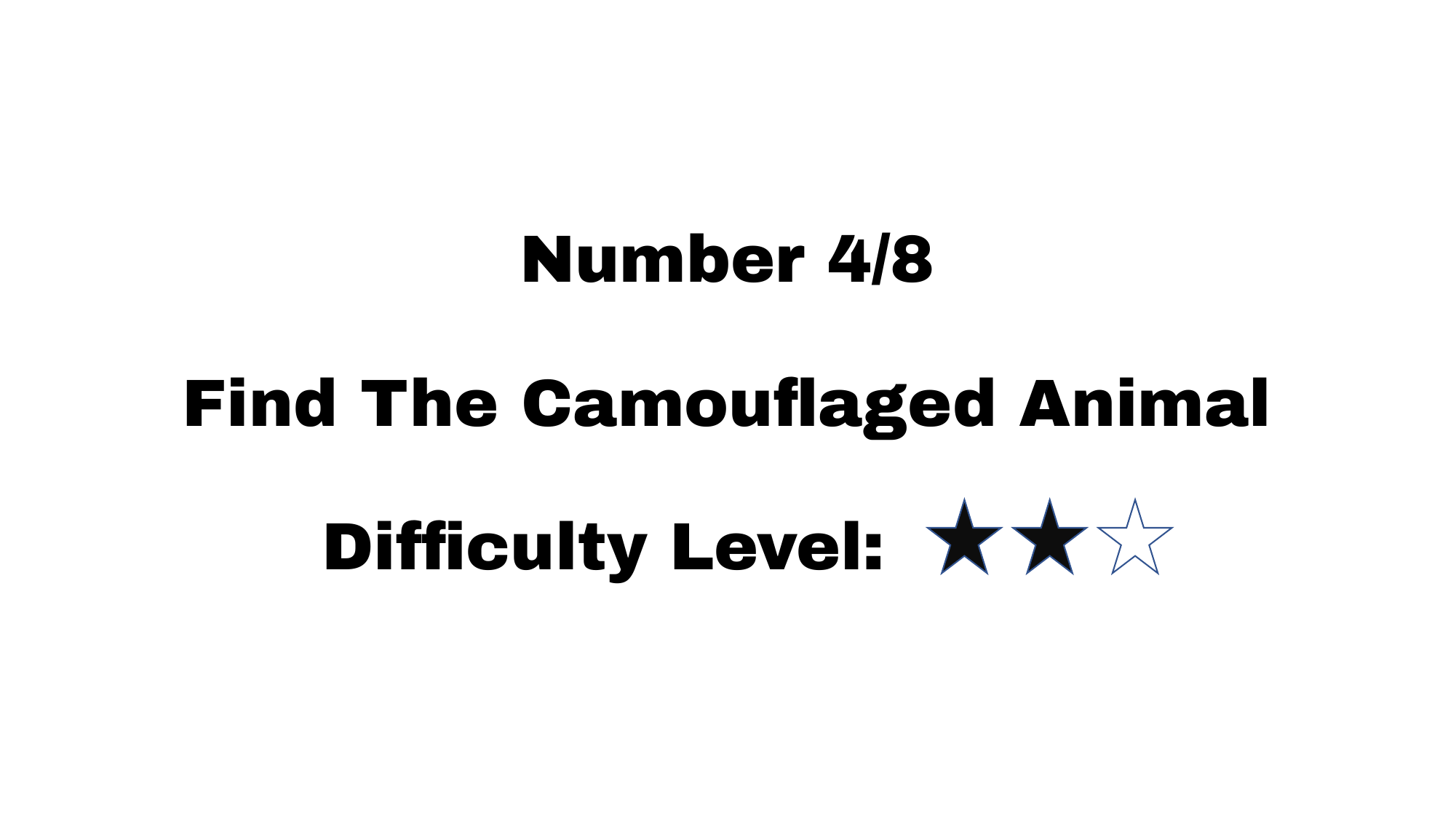

Number 4/8

Find The Camouflaged Animal

              Difficulty Level: